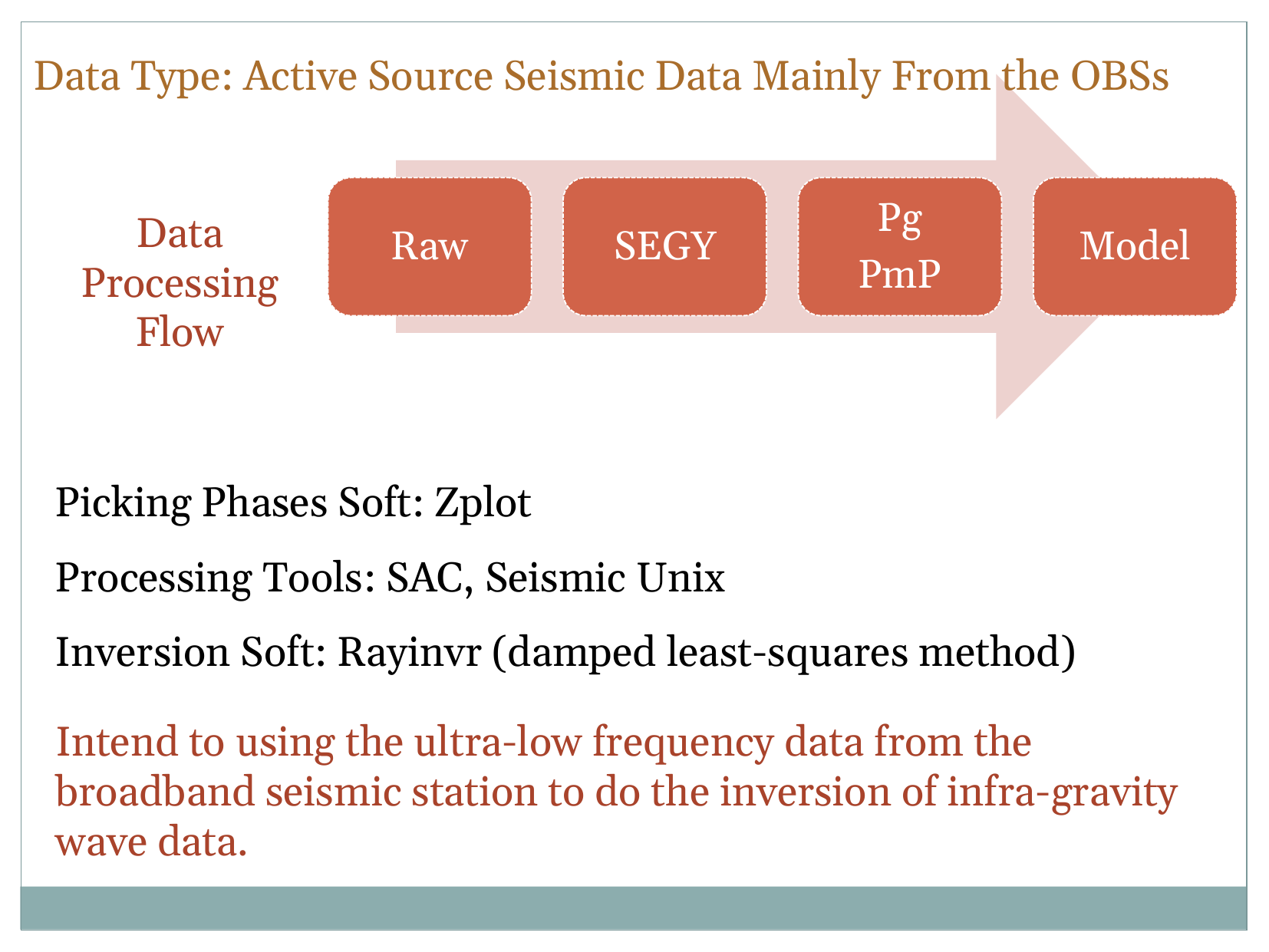

Data Type: Active Source Seismic Data Mainly From the OBSs
Raw
SEGY
Pg
PmP
Model
Data Processing Flow
Picking Phases Soft: Zplot
Processing Tools: SAC, Seismic Unix
Inversion Soft: Rayinvr (damped least-squares method)
Intend to using the ultra-low frequency data from the broadband seismic station to do the inversion of infra-gravity wave data.